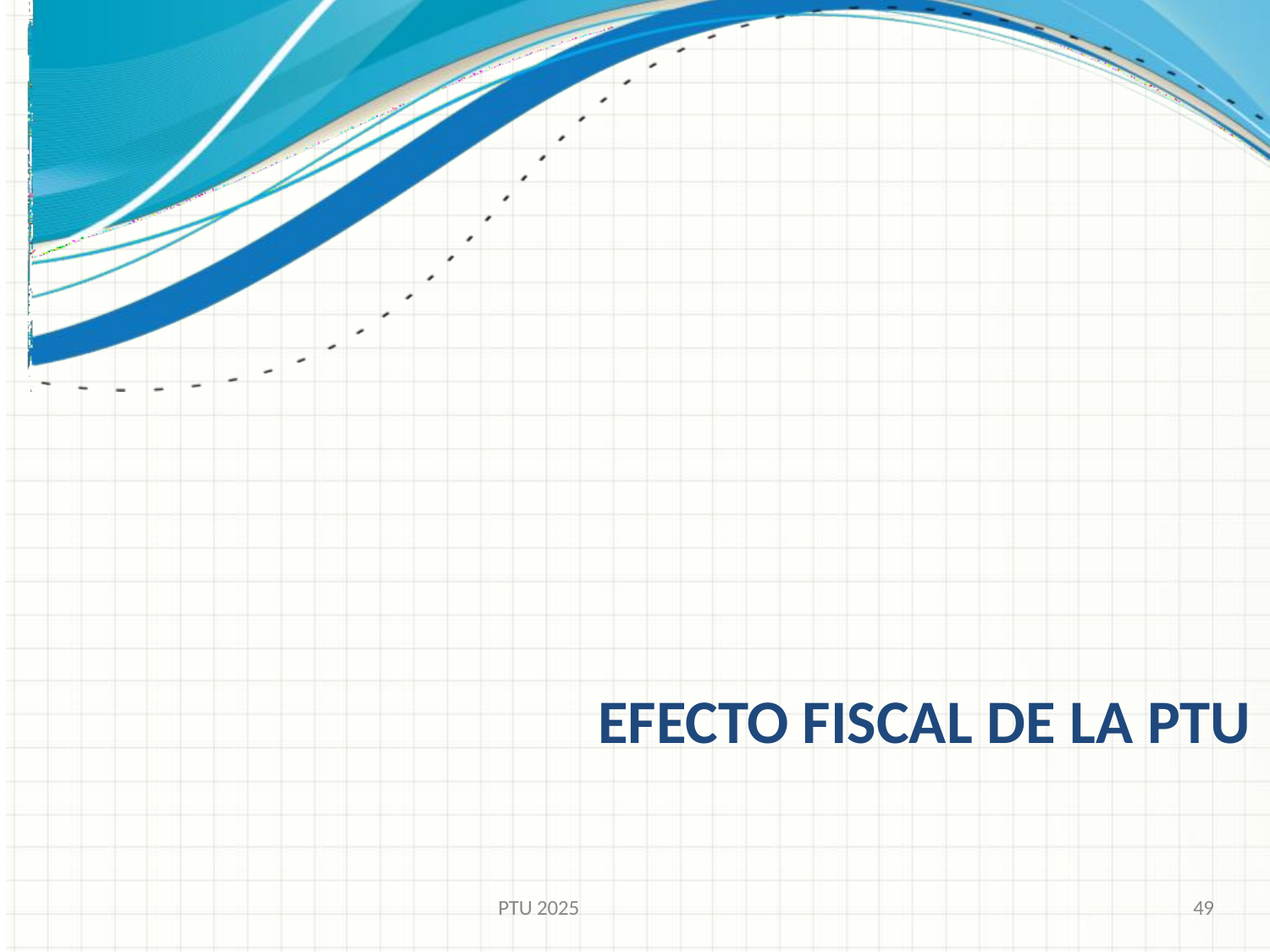

EFECTO FISCAL DE LA PTU
PTU 2025
49